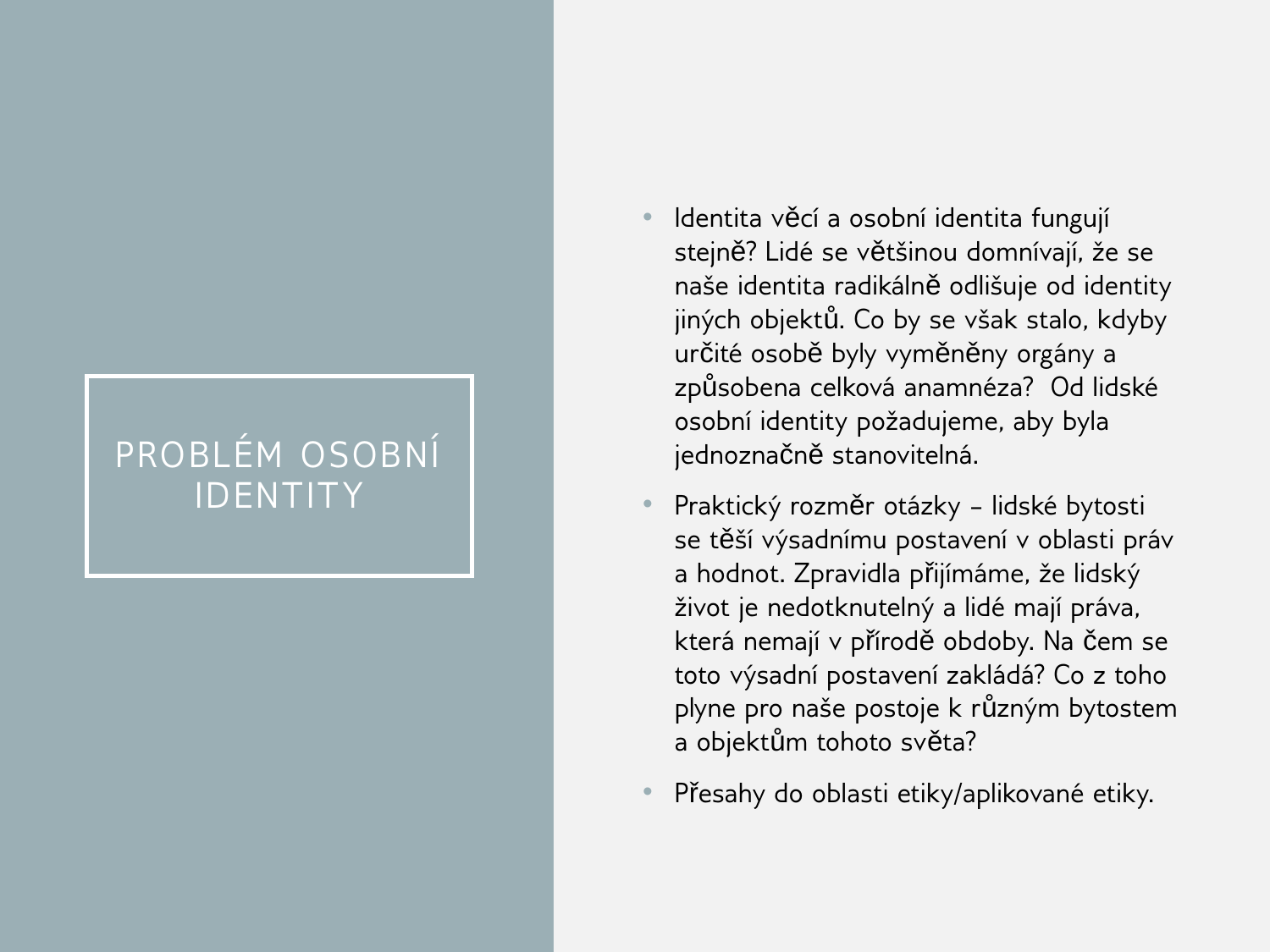

Identita věcí a osobní identita fungují stejně? Lidé se většinou domnívají, že se naše identita radikálně odlišuje od identity jiných objektů. Co by se však stalo, kdyby určité osobě byly vyměněny orgány a způsobena celková anamnéza?  Od lidské osobní identity požadujeme, aby byla jednoznačně stanovitelná.
Praktický rozměr otázky – lidské bytosti se těší výsadnímu postavení v oblasti práv a hodnot. Zpravidla přijímáme, že lidský život je nedotknutelný a lidé mají práva, která nemají v přírodě obdoby. Na čem se toto výsadní postavení zakládá? Co z toho plyne pro naše postoje k různým bytostem a objektům tohoto světa?
Přesahy do oblasti etiky/aplikované etiky.
# Problém osobní identity